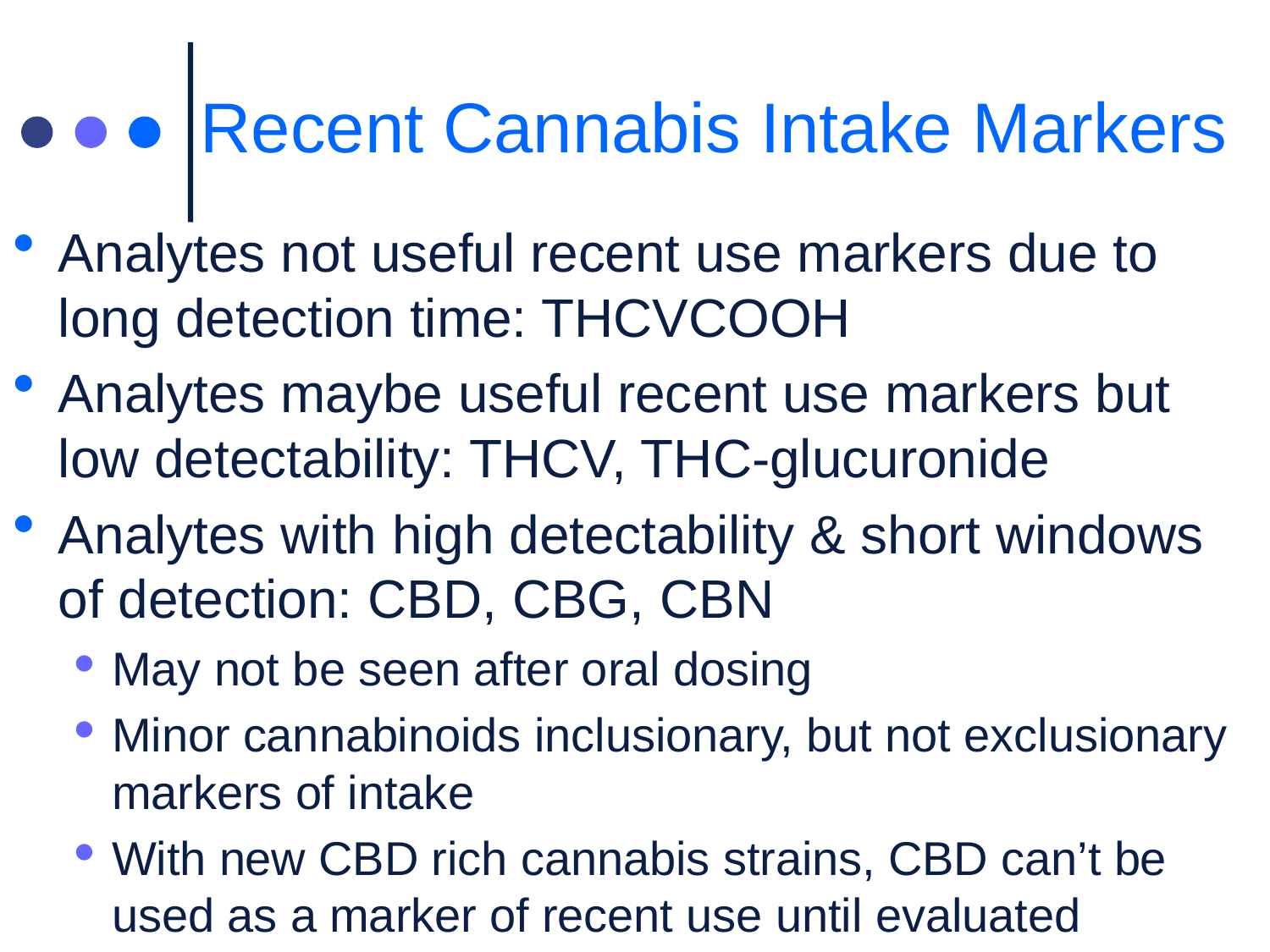

# Recent Cannabis Intake Markers
Analytes not useful recent use markers due to long detection time: THCVCOOH
Analytes maybe useful recent use markers but low detectability: THCV, THC-glucuronide
Analytes with high detectability & short windows of detection: CBD, CBG, CBN
May not be seen after oral dosing
Minor cannabinoids inclusionary, but not exclusionary markers of intake
With new CBD rich cannabis strains, CBD can’t be used as a marker of recent use until evaluated